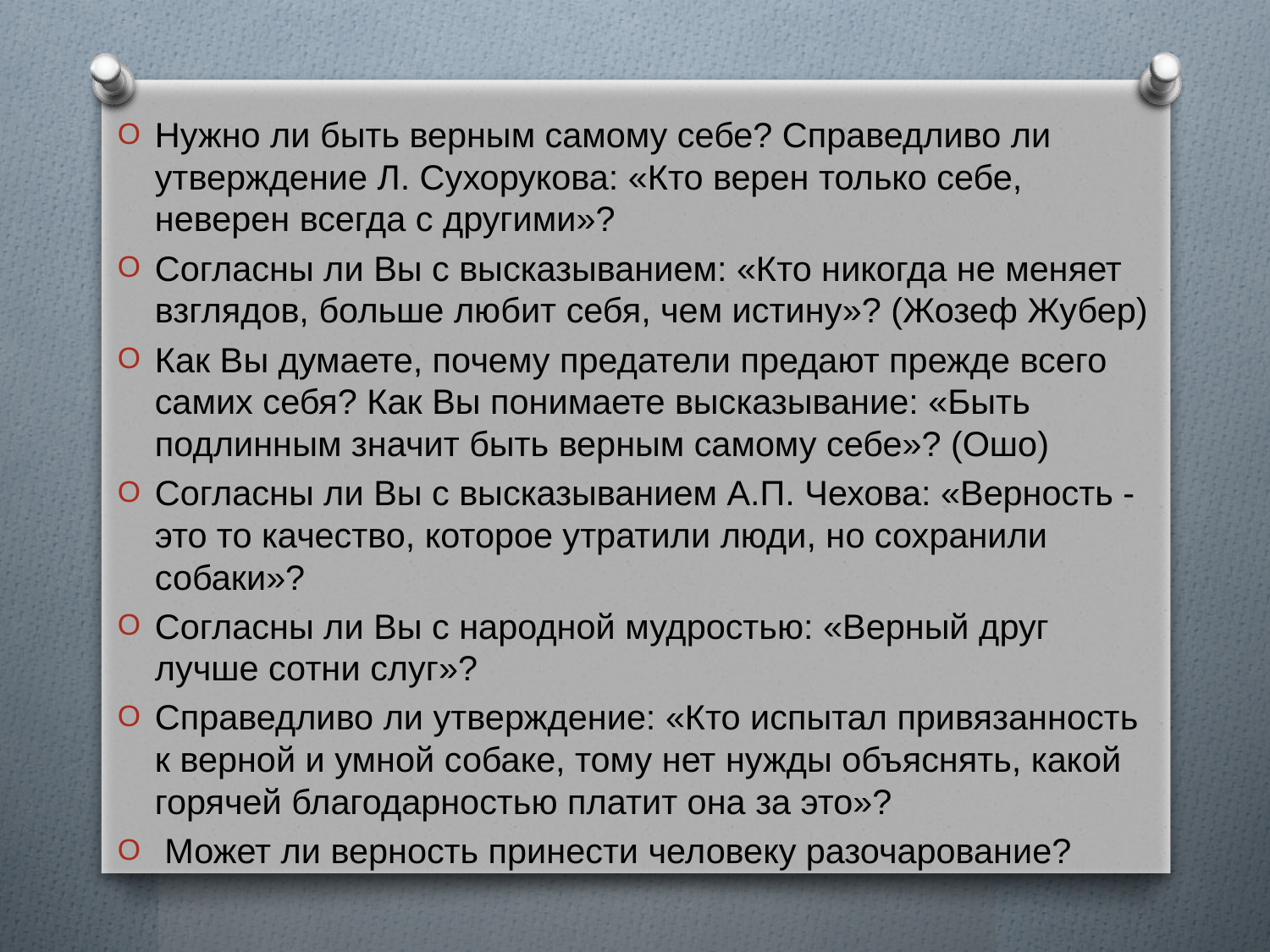

Нужно ли быть верным самому себе? Справедливо ли утверждение Л. Сухорукова: «Кто верен только себе, неверен всегда с другими»?
Согласны ли Вы с высказыванием: «Кто никогда не меняет взглядов, больше любит себя, чем истину»? (Жозеф Жубер)
Как Вы думаете, почему предатели предают прежде всего самих себя? Как Вы понимаете высказывание: «Быть подлинным значит быть верным самому себе»? (Ошо)
Согласны ли Вы с высказыванием А.П. Чехова: «Верность - это то качество, которое утратили люди, но сохранили собаки»?
Согласны ли Вы с народной мудростью: «Верный друг лучше сотни слуг»?
Справедливо ли утверждение: «Кто испытал привязанность к верной и умной собаке, тому нет нужды объяснять, какой горячей благодарностью платит она за это»?
 Может ли верность принести человеку разочарование?